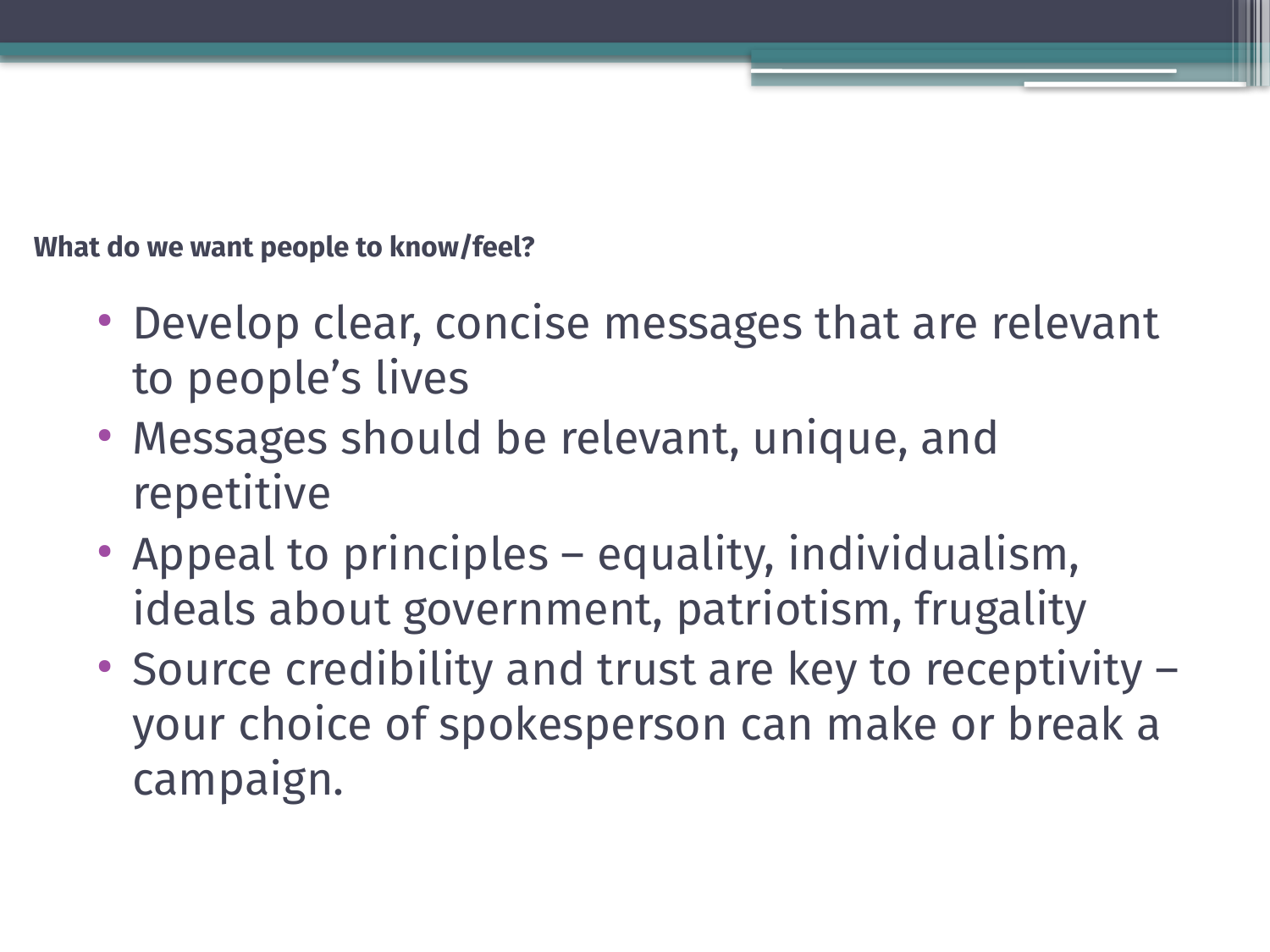

# What do we want people to know/feel?
Develop clear, concise messages that are relevant to people’s lives
Messages should be relevant, unique, and repetitive
Appeal to principles – equality, individualism, ideals about government, patriotism, frugality
Source credibility and trust are key to receptivity –your choice of spokesperson can make or break a campaign.